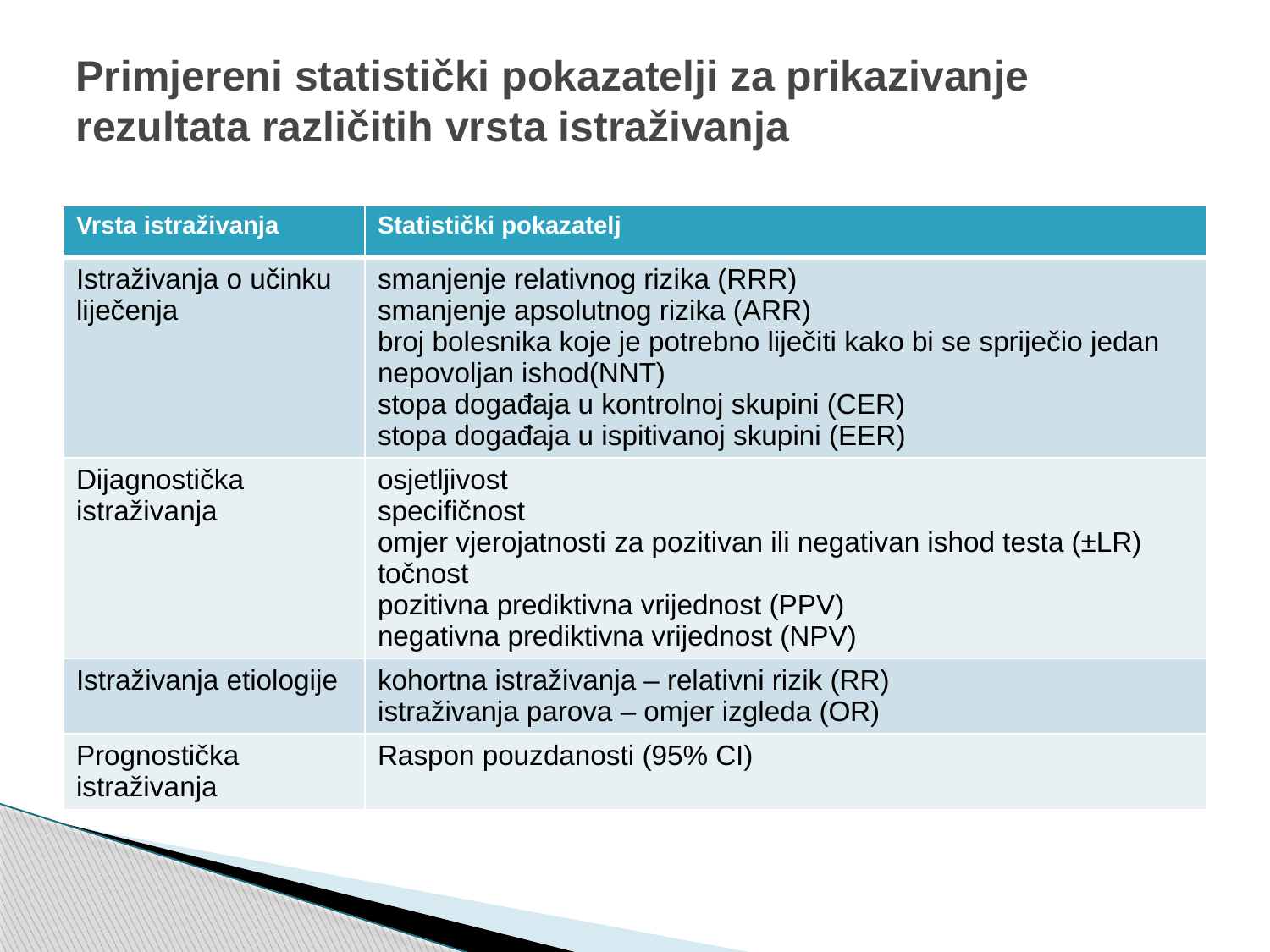

# Primjereni statistički pokazatelji za prikazivanje rezultata različitih vrsta istraživanja
| Vrsta istraživanja | Statistički pokazatelj |
| --- | --- |
| Istraživanja o učinku liječenja | smanjenje relativnog rizika (RRR) smanjenje apsolutnog rizika (ARR) broj bolesnika koje je potrebno liječiti kako bi se spriječio jedan nepovoljan ishod(NNT) stopa događaja u kontrolnoj skupini (CER) stopa događaja u ispitivanoj skupini (EER) |
| Dijagnostička istraživanja | osjetljivost specifičnost omjer vjerojatnosti za pozitivan ili negativan ishod testa (±LR) točnost pozitivna prediktivna vrijednost (PPV) negativna prediktivna vrijednost (NPV) |
| Istraživanja etiologije | kohortna istraživanja – relativni rizik (RR) istraživanja parova – omjer izgleda (OR) |
| Prognostička istraživanja | Raspon pouzdanosti (95% CI) |